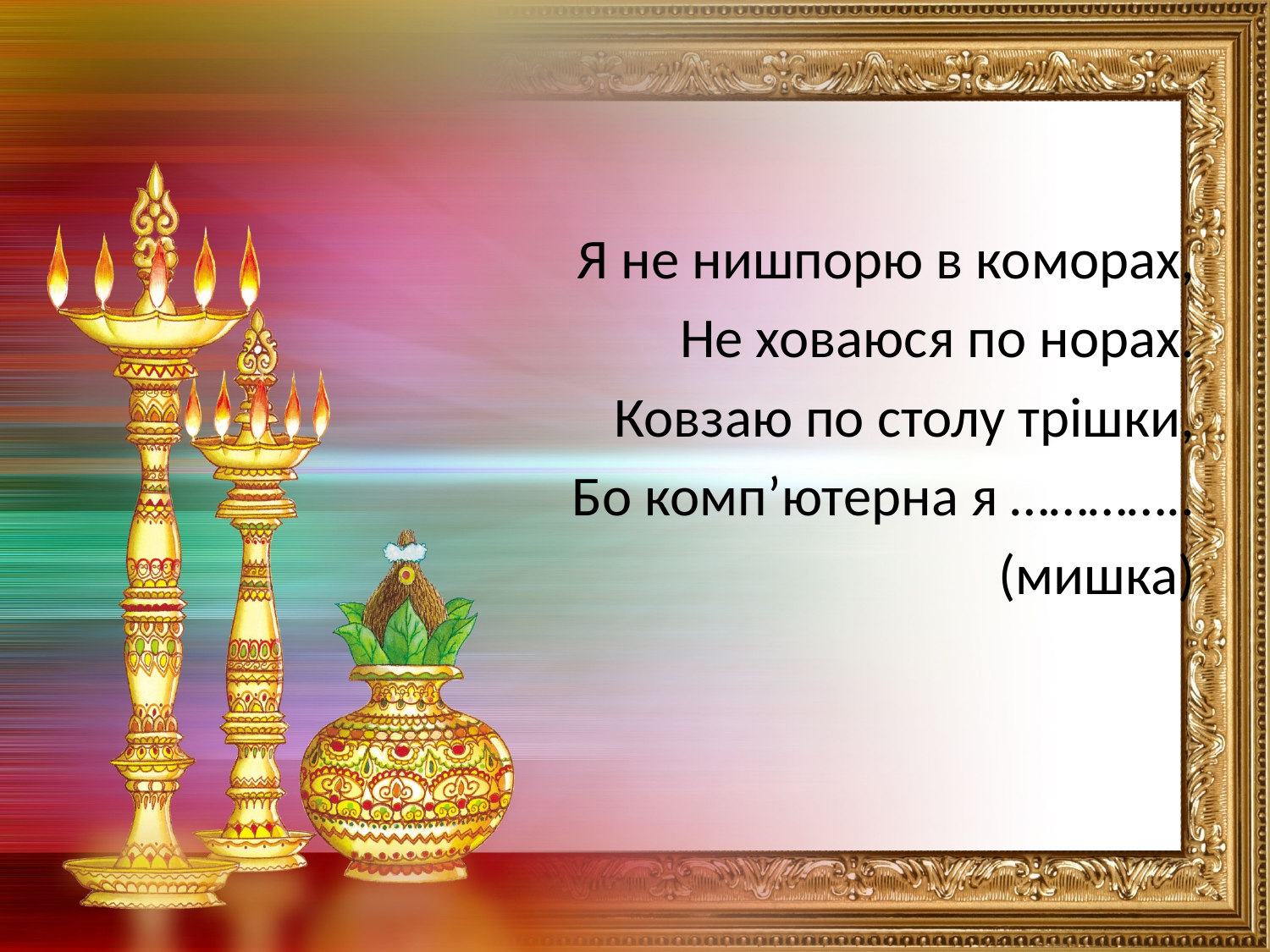

#
Я не нишпорю в коморах,
Не ховаюся по норах.
Ковзаю по столу трішки,
Бо комп’ютерна я …………..
 (мишка)